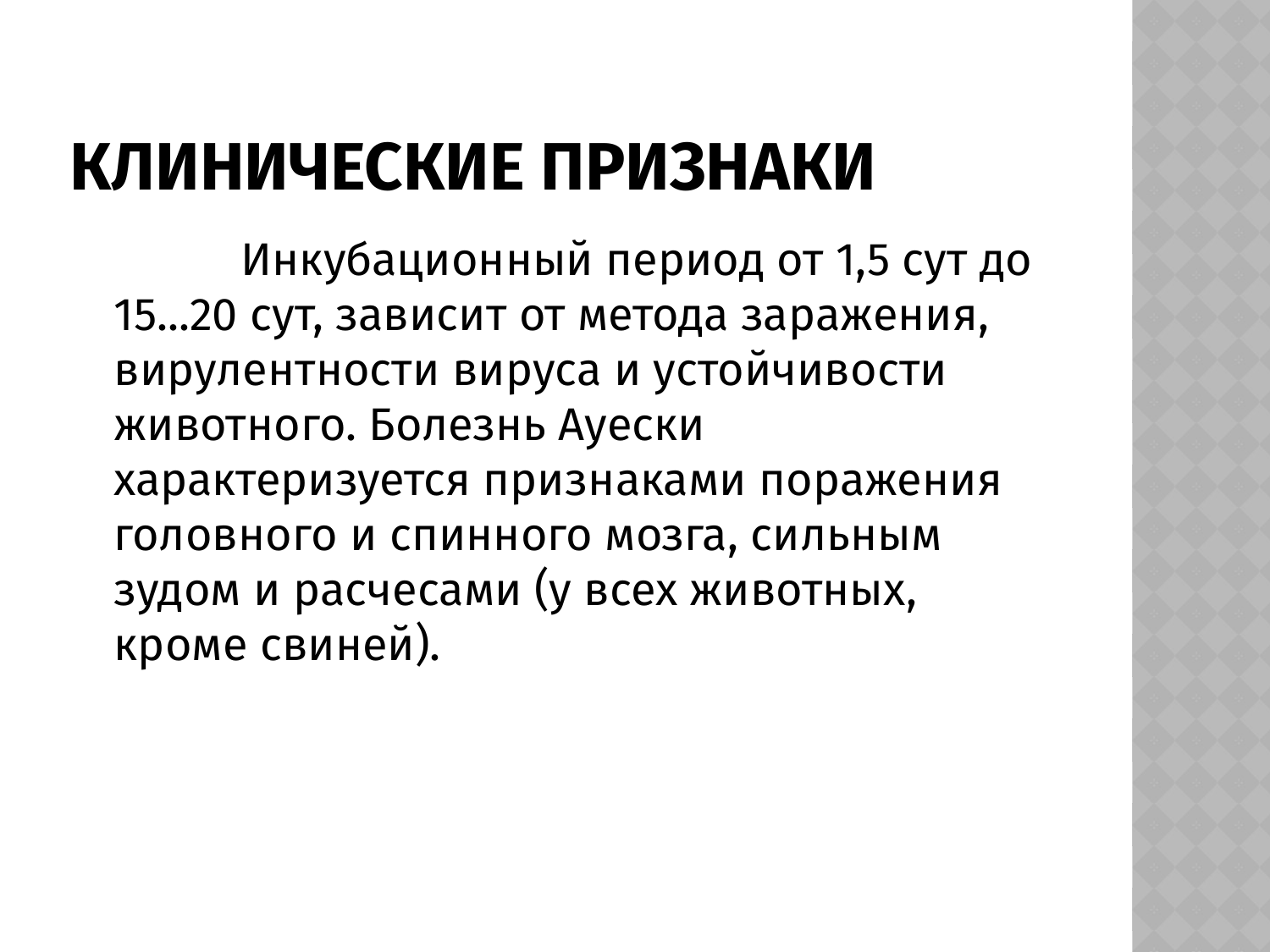

# Клинические признаки
		Инкубационный период от 1,5 сут до 15...20 сут, зависит от метода заражения, вирулентности вируса и устойчивости животного. Болезнь Ауески характеризуется при­знаками поражения головного и спинного мозга, сильным зудом и расчесами (у всех животных, кроме свиней).